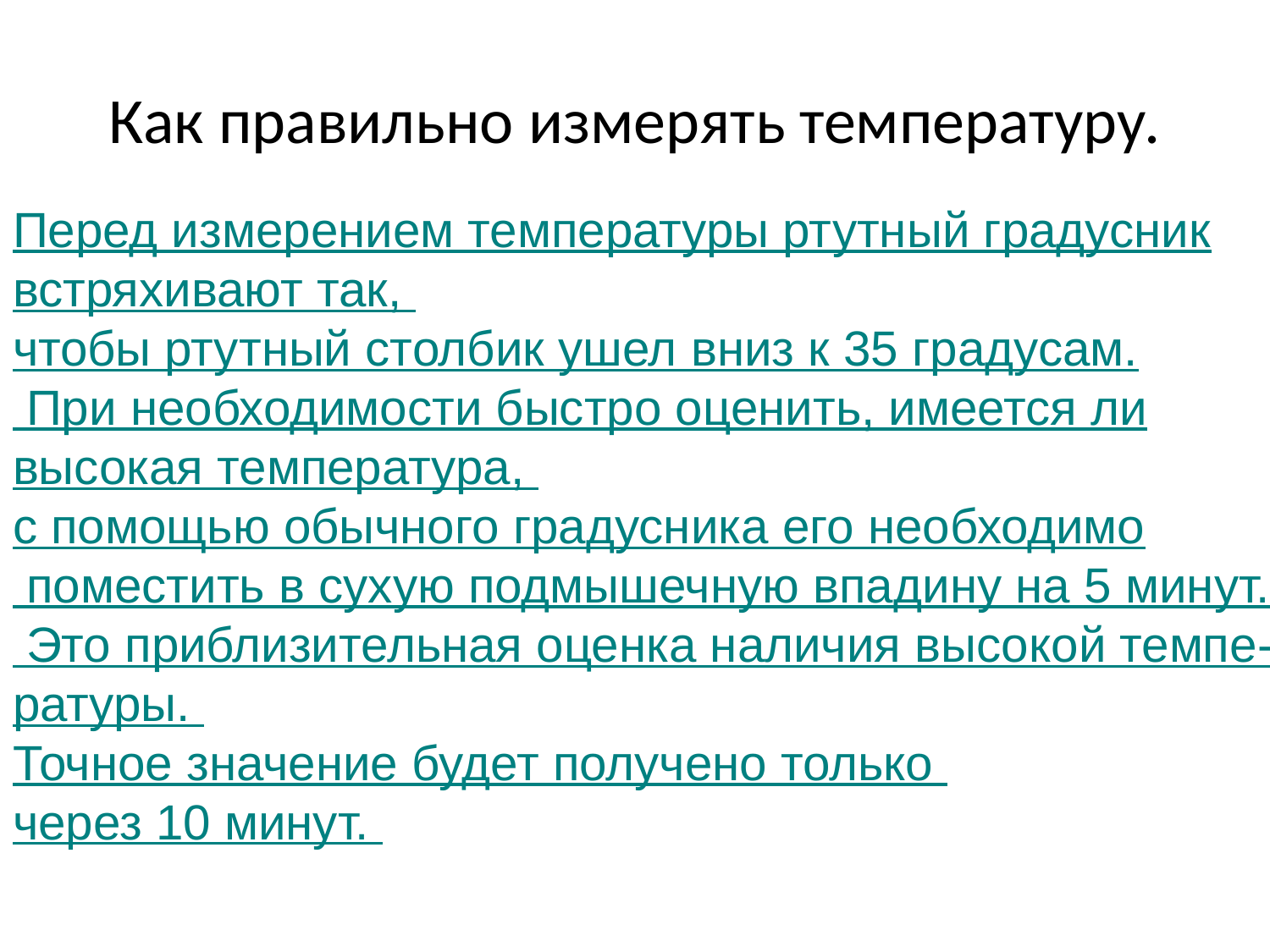

# Как правильно измерять температуру.
Перед измерением температуры ртутный градусник встряхивают так,
чтобы ртутный столбик ушел вниз к 35 градусам.
 При необходимости быстро оценить, имеется ли высокая температура,
с помощью обычного градусника его необходимо
 поместить в сухую подмышечную впадину на 5 минут.
 Это приблизительная оценка наличия высокой темпе-
ратуры.
Точное значение будет получено только
через 10 минут.